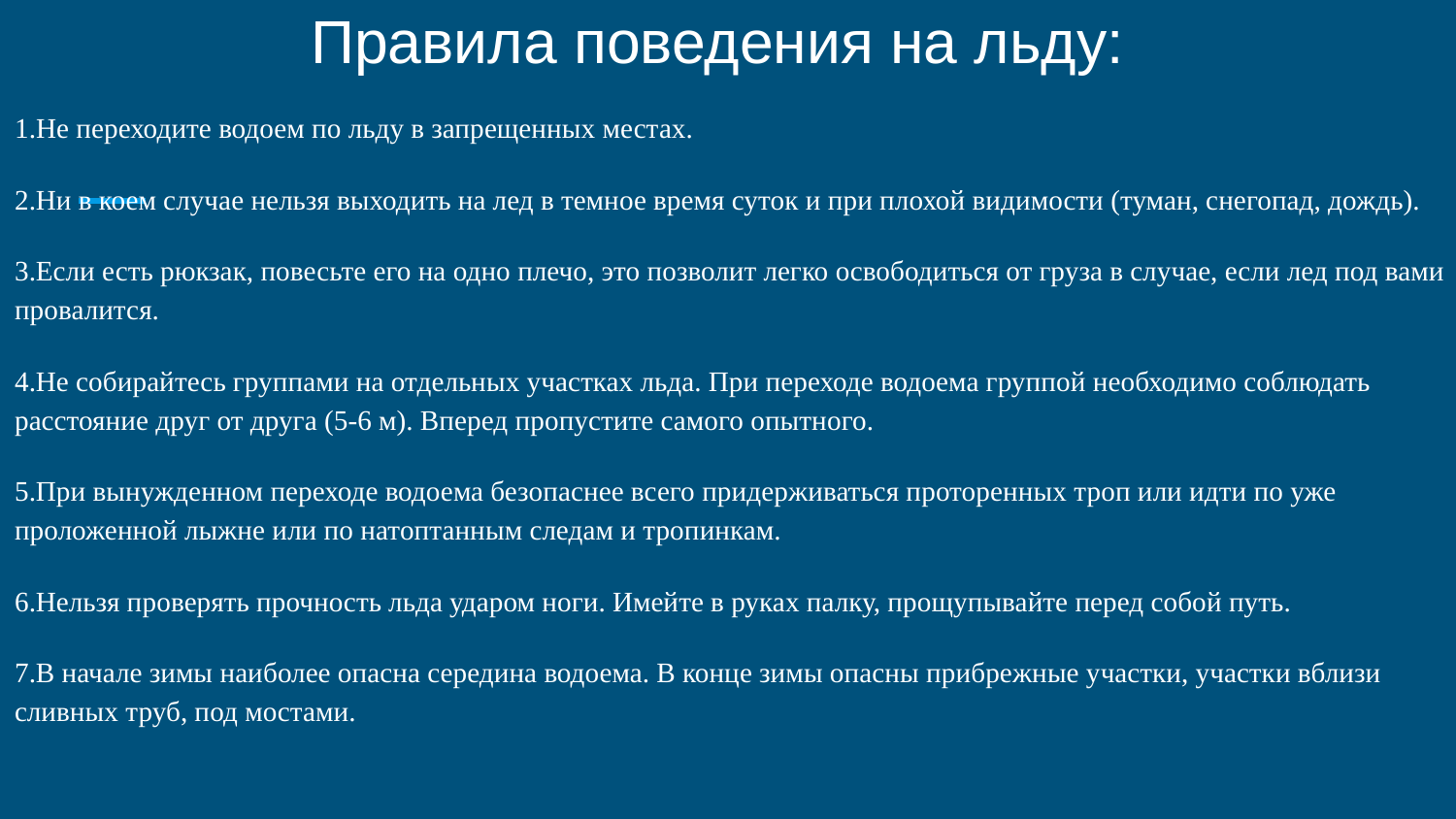

# Правила поведения на льду:
1.Не переходите водоем по льду в запрещенных местах.
2.Ни в коем случае нельзя выходить на лед в темное время суток и при плохой видимости (туман, снегопад, дождь).
3.Если есть рюкзак, повесьте его на одно плечо, это позволит легко освободиться от груза в случае, если лед под вами провалится.
4.Не собирайтесь группами на отдельных участках льда. При переходе водоема группой необходимо соблюдать расстояние друг от друга (5-6 м). Вперед пропустите самого опытного.
5.При вынужденном переходе водоема безопаснее всего придерживаться проторенных троп или идти по уже проложенной лыжне или по натоптанным следам и тропинкам.
6.Нельзя проверять прочность льда ударом ноги. Имейте в руках палку, прощупывайте перед собой путь.
7.В начале зимы наиболее опасна середина водоема. В конце зимы опасны прибрежные участки, участки вблизи сливных труб, под мостами.